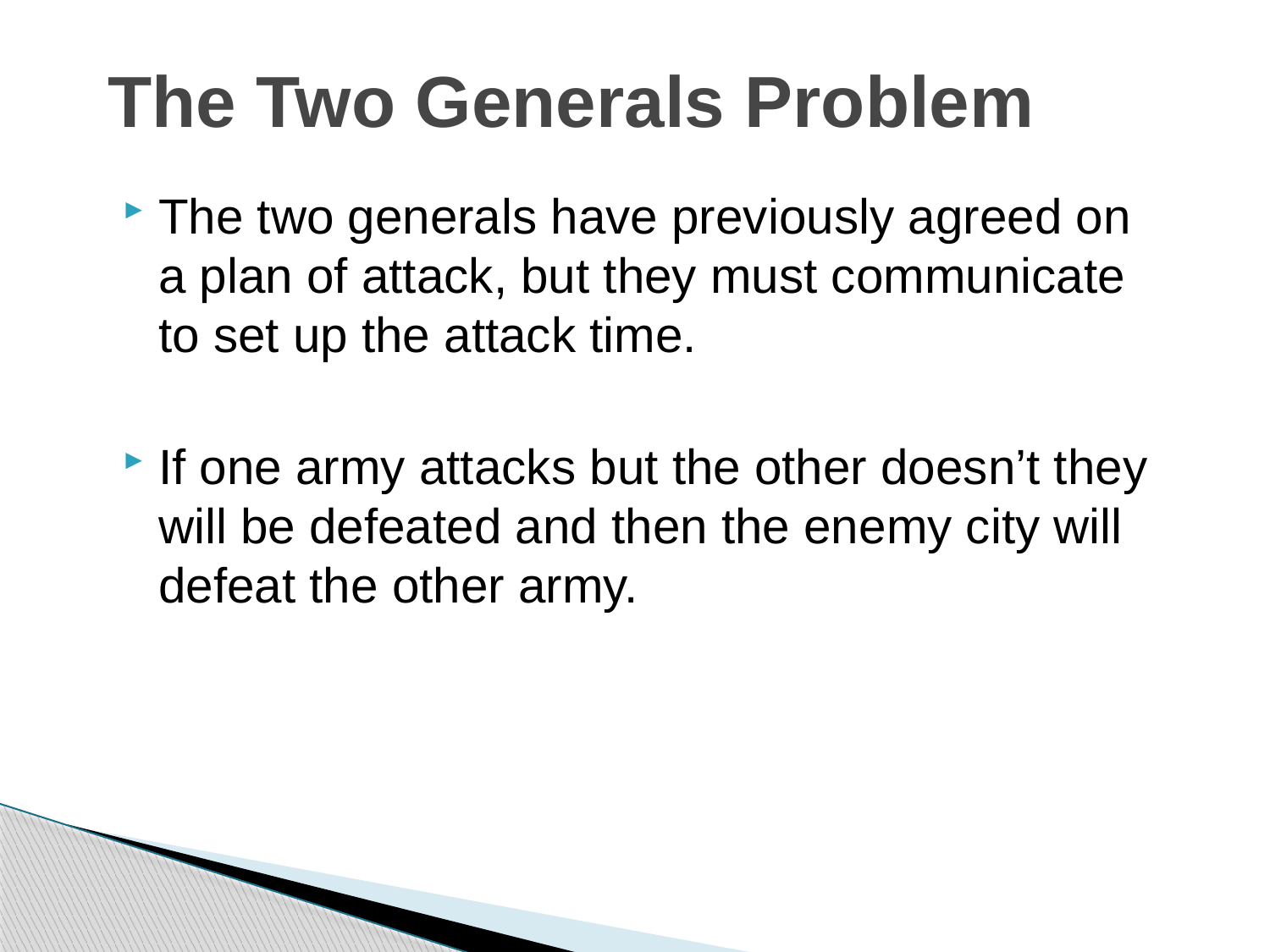

# The Two Generals Problem
The two generals have previously agreed on a plan of attack, but they must communicate to set up the attack time.

If one army attacks but the other doesn’t they will be defeated and then the enemy city will defeat the other army.